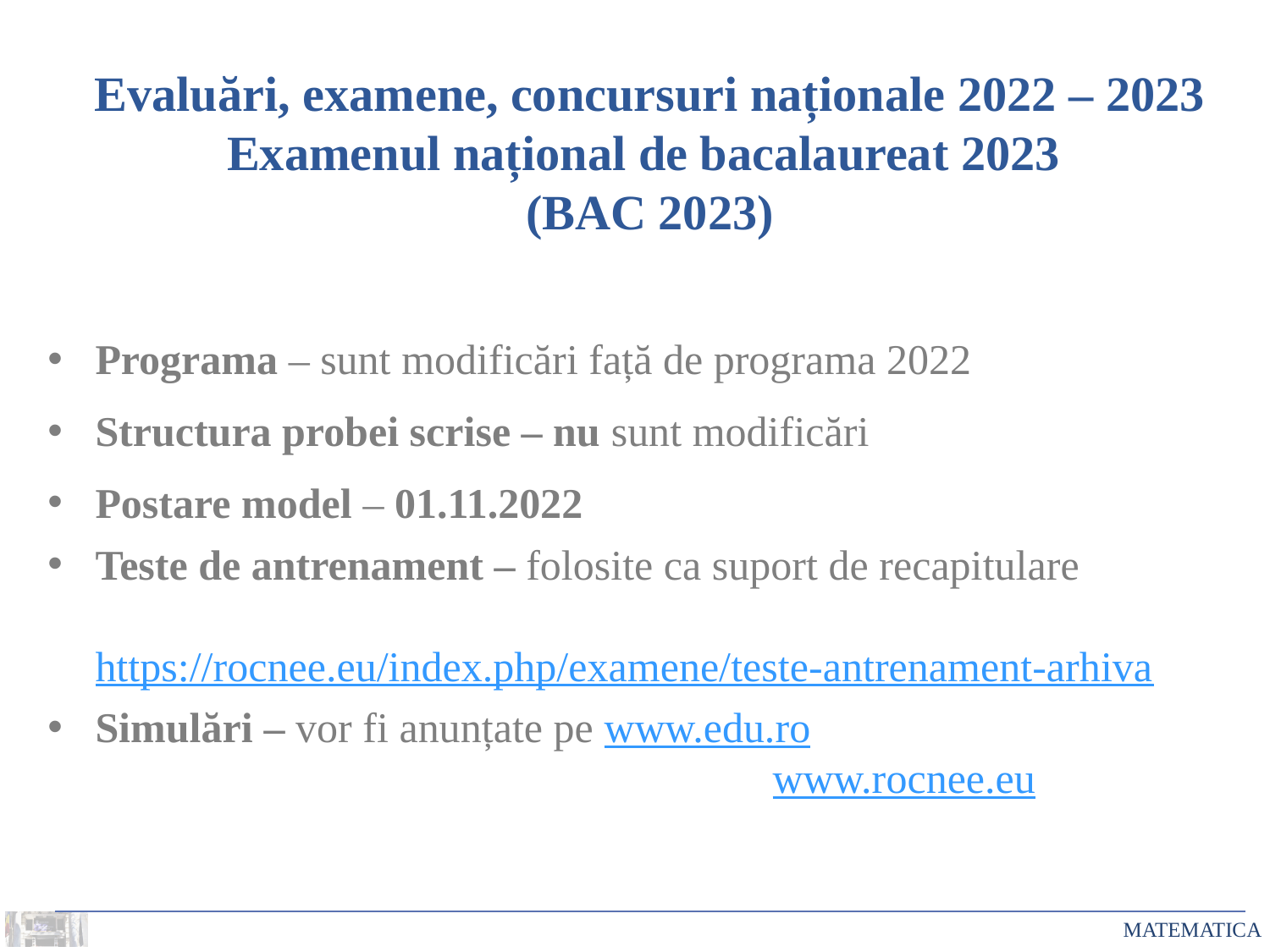

Evaluări, examene, concursuri naționale 2022 – 2023
Examenul național de bacalaureat 2023
(BAC 2023)
Programa – sunt modificări față de programa 2022
Structura probei scrise – nu sunt modificări
Postare model – 01.11.2022
Teste de antrenament – folosite ca suport de recapitulare                   	https://rocnee.eu/index.php/examene/teste-antrenament-arhiva
Simulări – vor fi anunțate pe www.edu.ro                    				            	    www.rocnee.eu